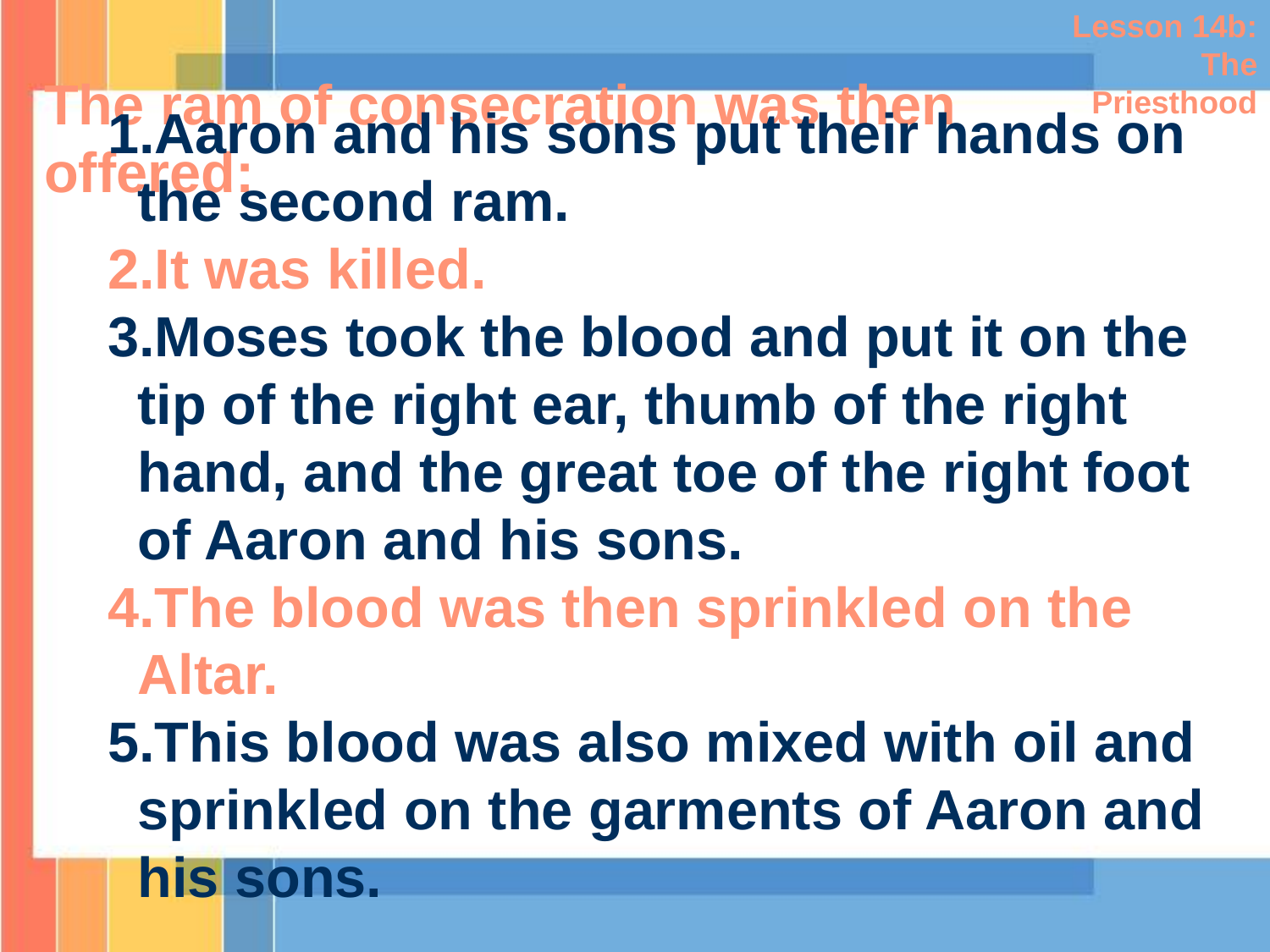

Lesson 14b: The Priesthood
The ram of consecration was then offered:

Aaron and his sons put their hands on the second ram.
It was killed.
Moses took the blood and put it on the tip of the right ear, thumb of the right hand, and the great toe of the right foot of Aaron and his sons.
The blood was then sprinkled on the Altar.
This blood was also mixed with oil and sprinkled on the garments of Aaron and his sons.